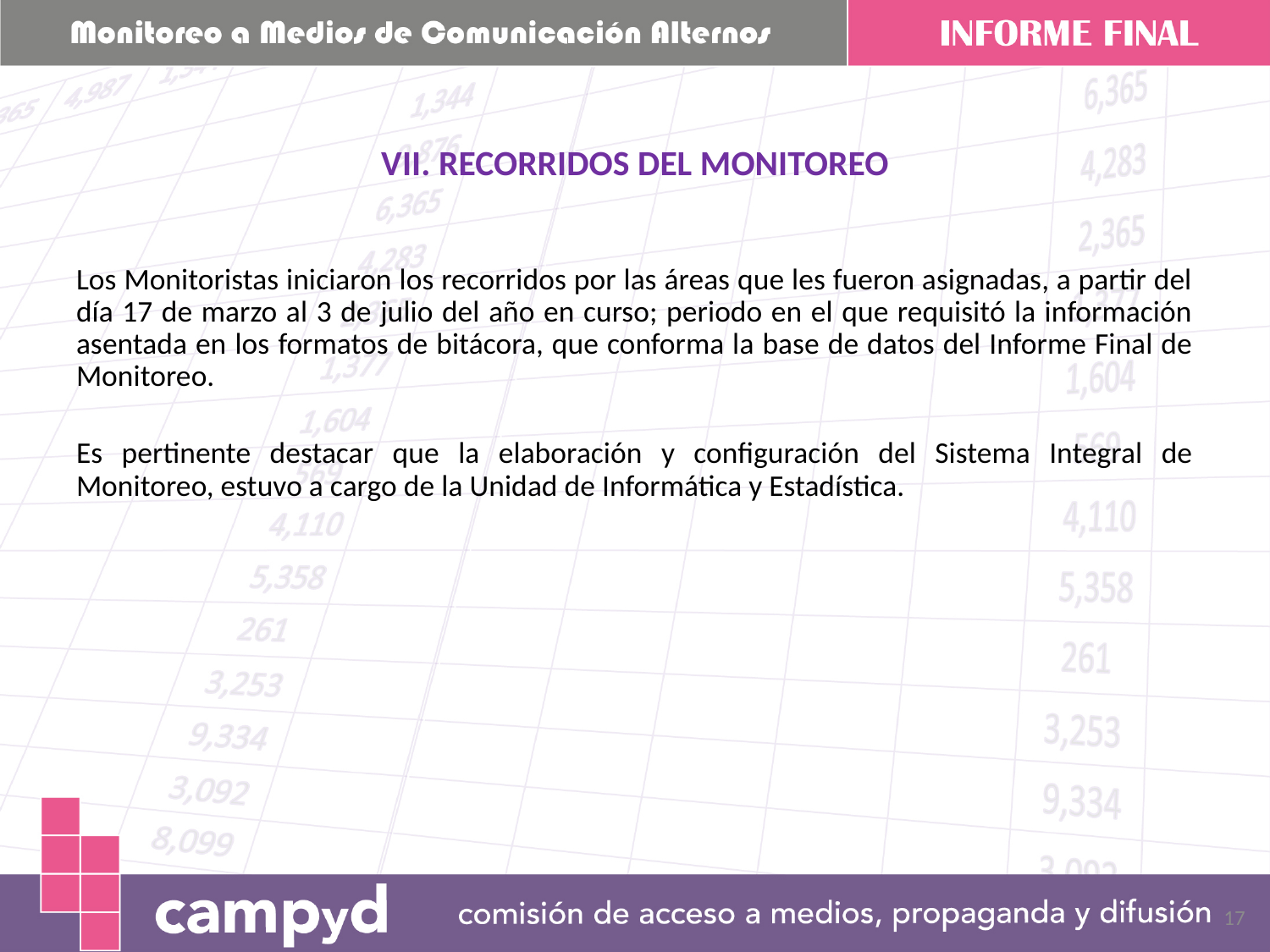

# VII. RECORRIDOS DEL MONITOREO
Los Monitoristas iniciaron los recorridos por las áreas que les fueron asignadas, a partir del día 17 de marzo al 3 de julio del año en curso; periodo en el que requisitó la información asentada en los formatos de bitácora, que conforma la base de datos del Informe Final de Monitoreo.

Es pertinente destacar que la elaboración y configuración del Sistema Integral de Monitoreo, estuvo a cargo de la Unidad de Informática y Estadística.

17